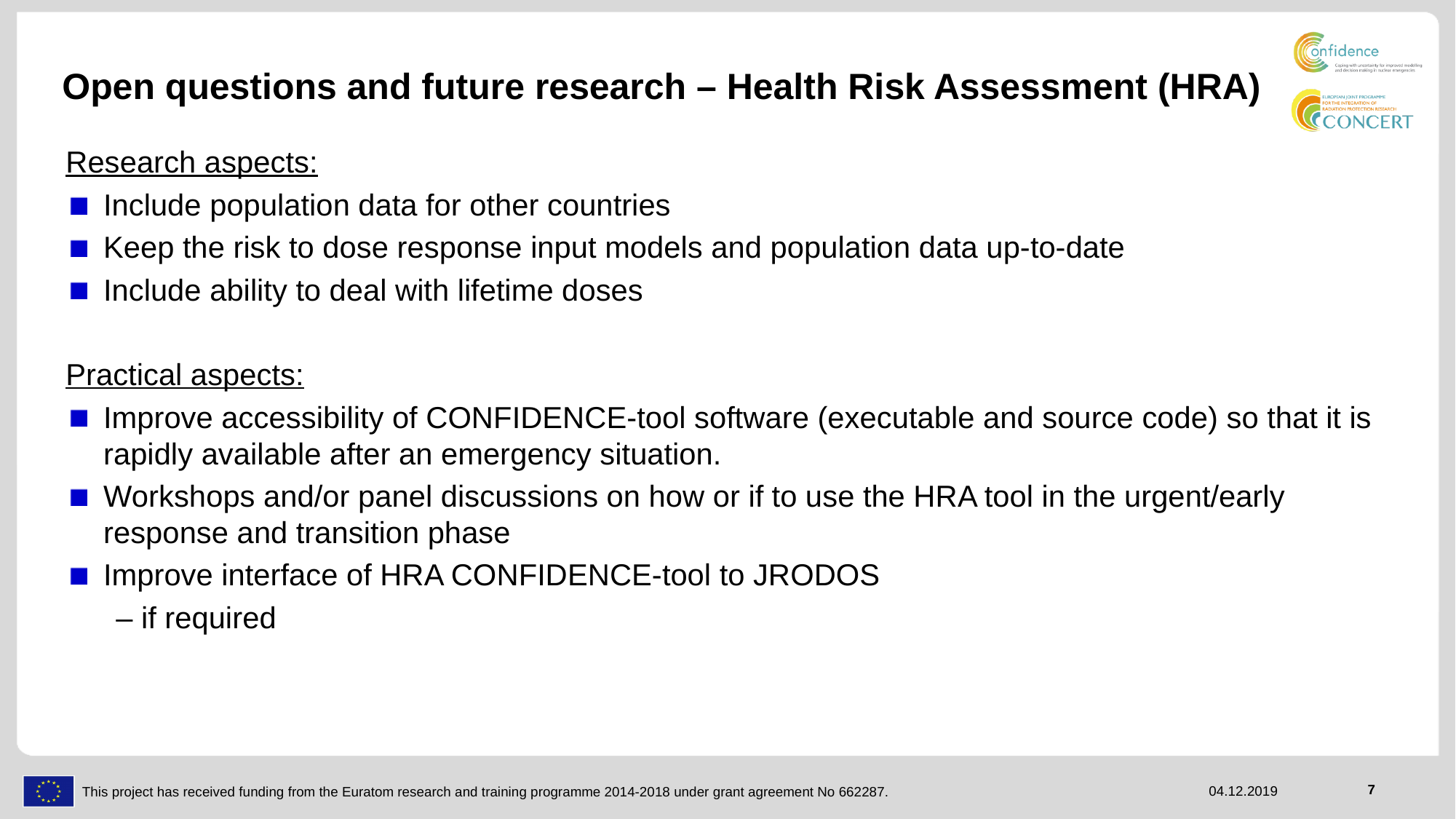

# Open questions and future research – Health Risk Assessment (HRA)
Research aspects:
Include population data for other countries
Keep the risk to dose response input models and population data up-to-date
Include ability to deal with lifetime doses

Practical aspects:
Improve accessibility of CONFIDENCE-tool software (executable and source code) so that it is rapidly available after an emergency situation.
Workshops and/or panel discussions on how or if to use the HRA tool in the urgent/early response and transition phase
Improve interface of HRA CONFIDENCE-tool to JRODOS
      – if required